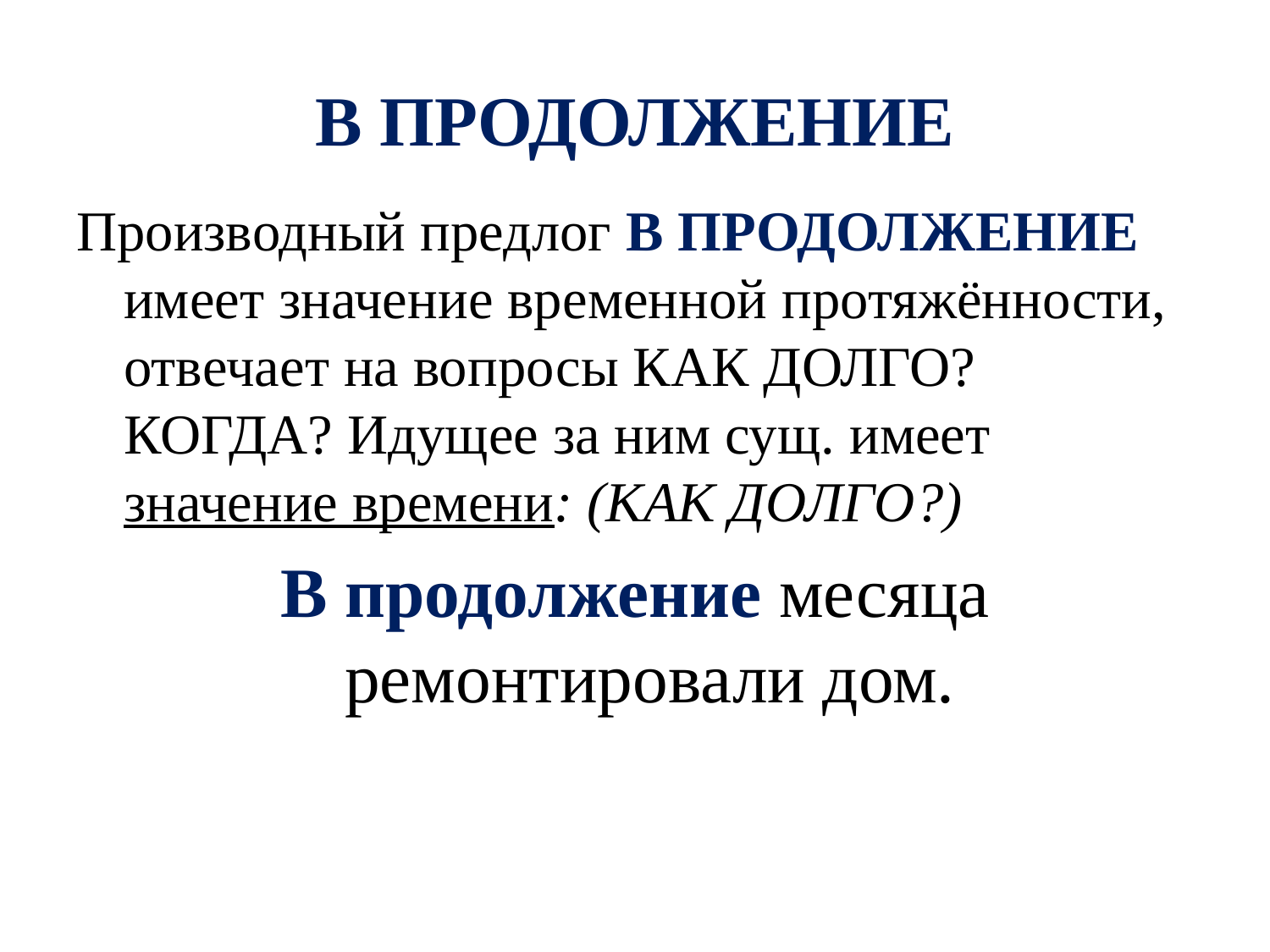

# В ПРОДОЛЖЕНИЕ
Производный предлог В ПРОДОЛЖЕНИЕ имеет значение временной протяжённости, отвечает на вопросы КАК ДОЛГО? КОГДА? Идущее за ним сущ. имеет значение времени: (КАК ДОЛГО?)
В продолжение месяца ремонтировали дом.